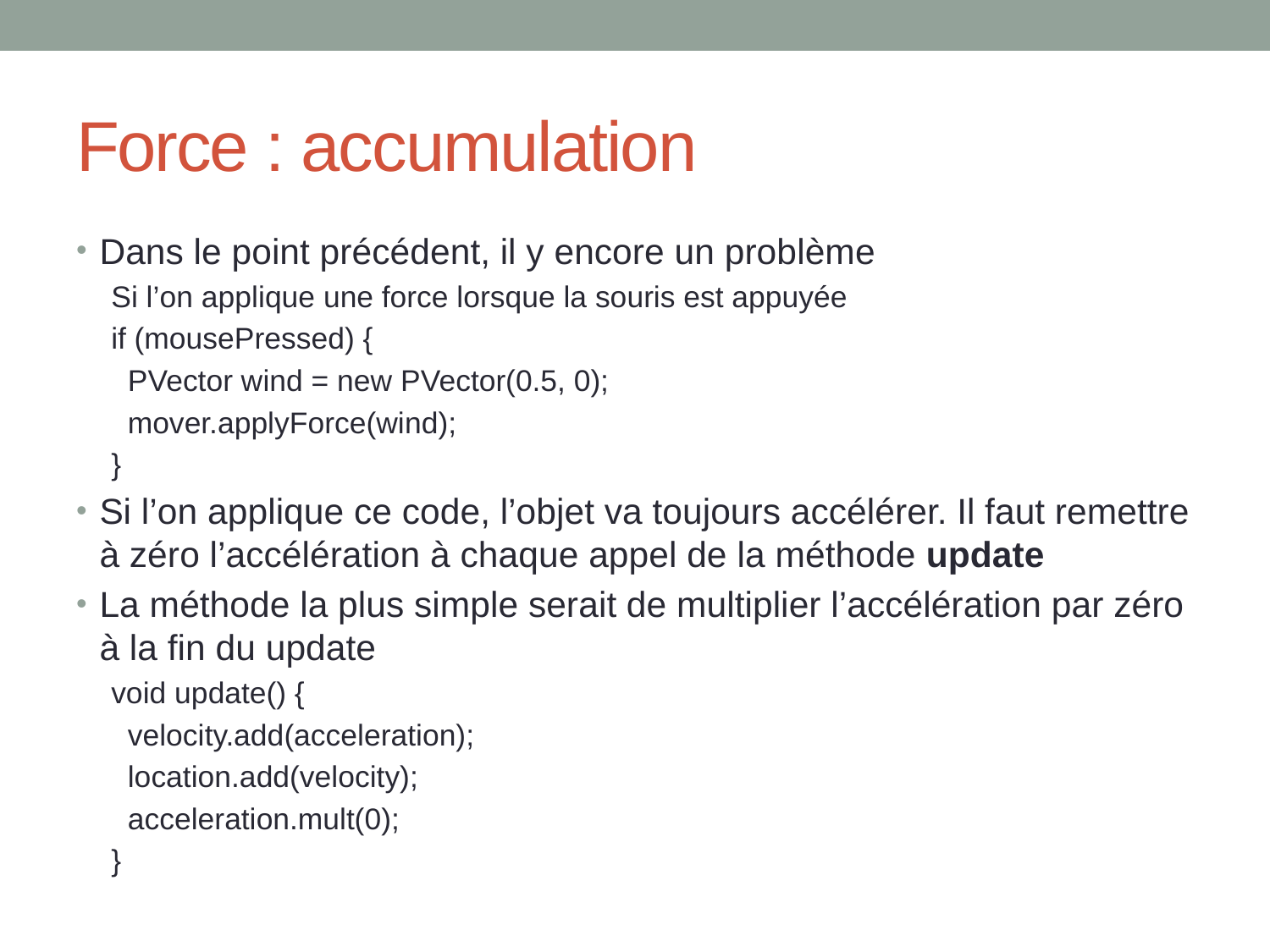

# Force : accumulation
Dans le point précédent, il y encore un problème
Si l’on applique une force lorsque la souris est appuyée
if (mousePressed) {
  PVector wind = new PVector(0.5, 0);
  mover.applyForce(wind);
}
Si l’on applique ce code, l’objet va toujours accélérer. Il faut remettre à zéro l’accélération à chaque appel de la méthode update
La méthode la plus simple serait de multiplier l’accélération par zéro à la fin du update
void update() {
  velocity.add(acceleration);
  location.add(velocity);
  acceleration.mult(0);
}